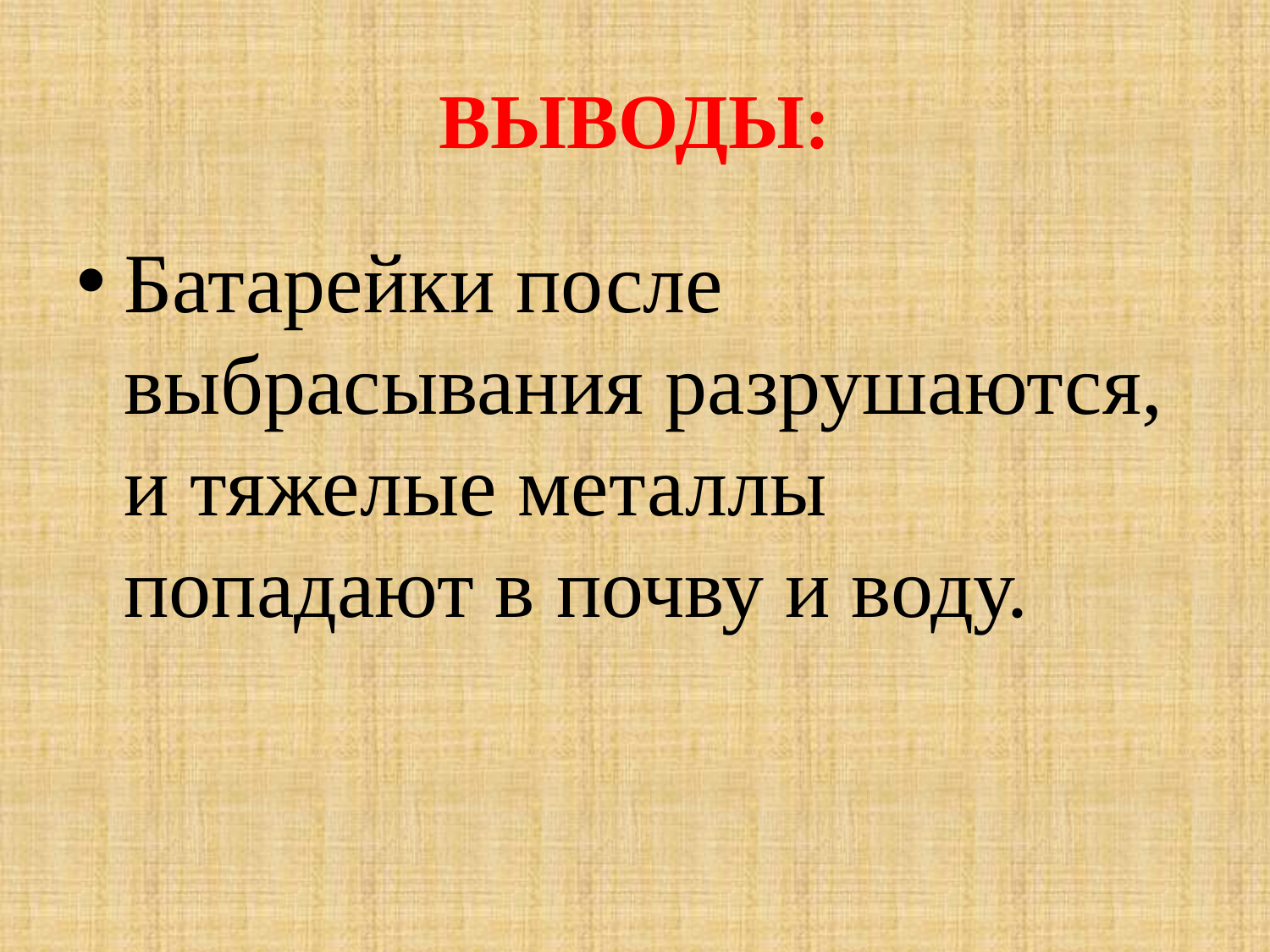

# ВЫВОДЫ:
Батарейки после выбрасывания разрушаются,  и тяжелые металлы попадают в почву и воду.